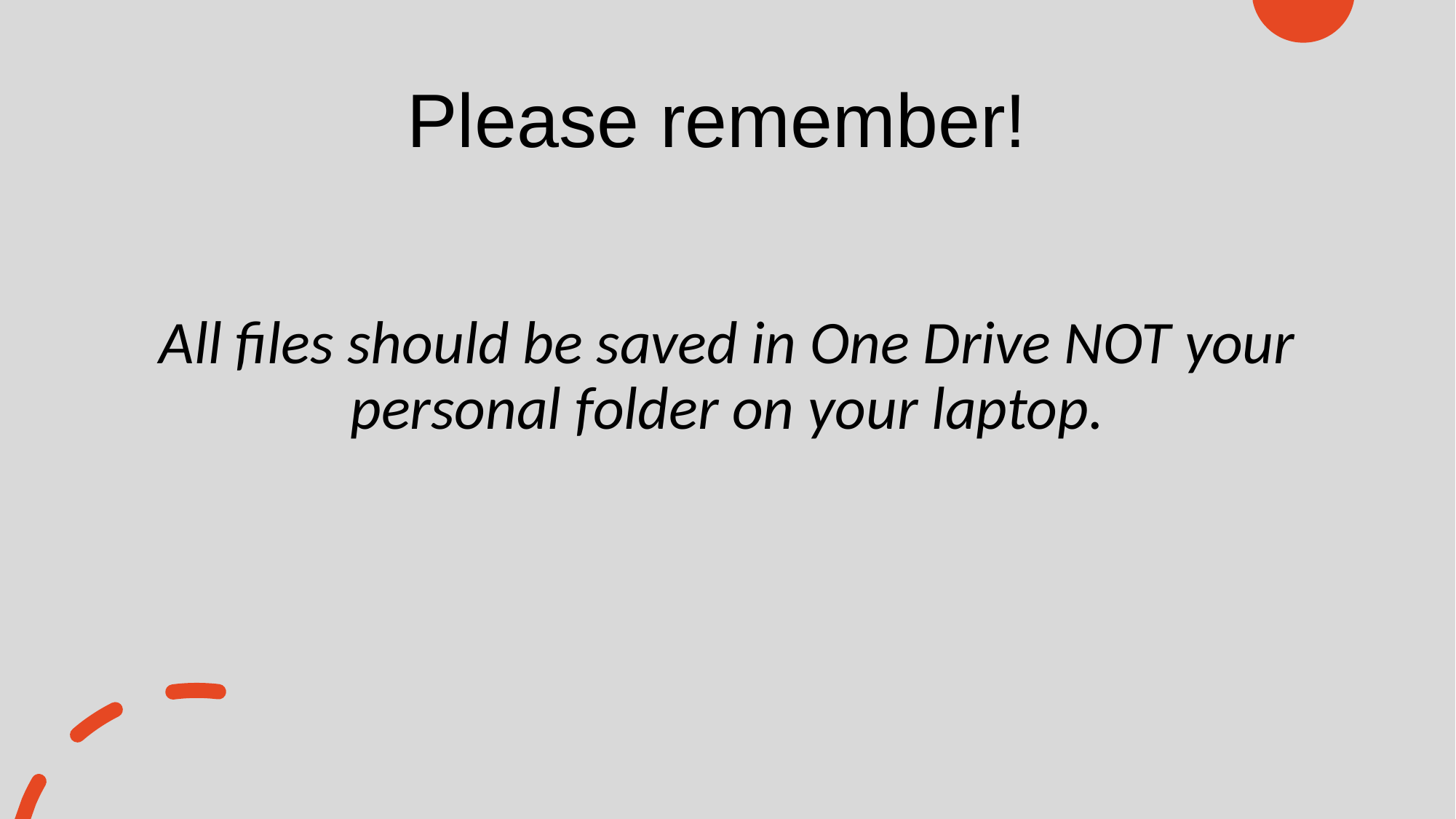

# Please remember!

All files should be saved in One Drive NOT your personal folder on your laptop.